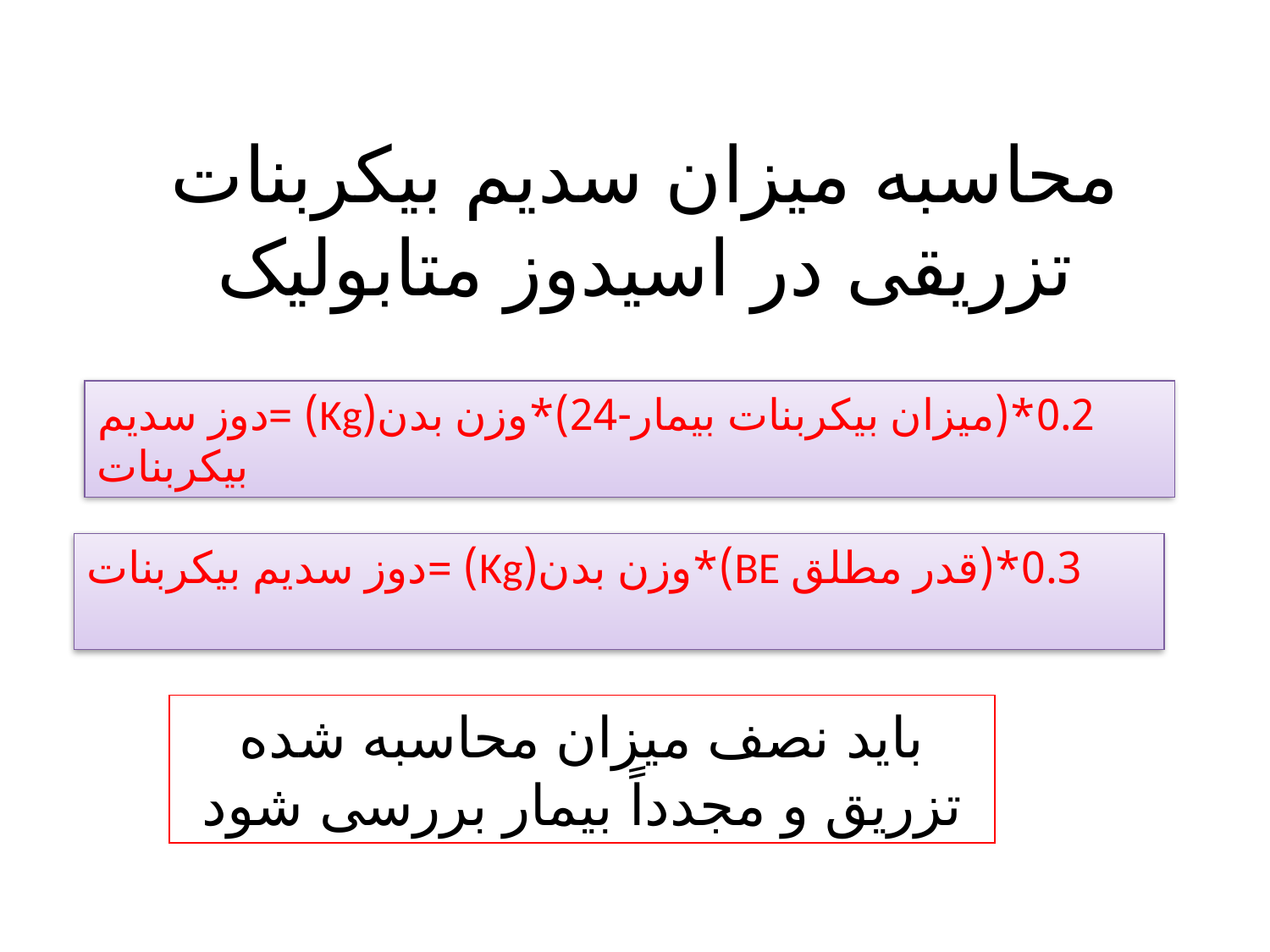

# محاسبه میزان سدیم بیکربنات تزریقی در اسیدوز متابولیک
0.2*(میزان بیکربنات بیمار-24)*وزن بدن(Kg) =دوز سدیم بیکربنات
0.3*(قدر مطلق BE)*وزن بدن(Kg) =دوز سدیم بیکربنات
باید نصف میزان محاسبه شده تزریق و مجدداً بیمار بررسی شود